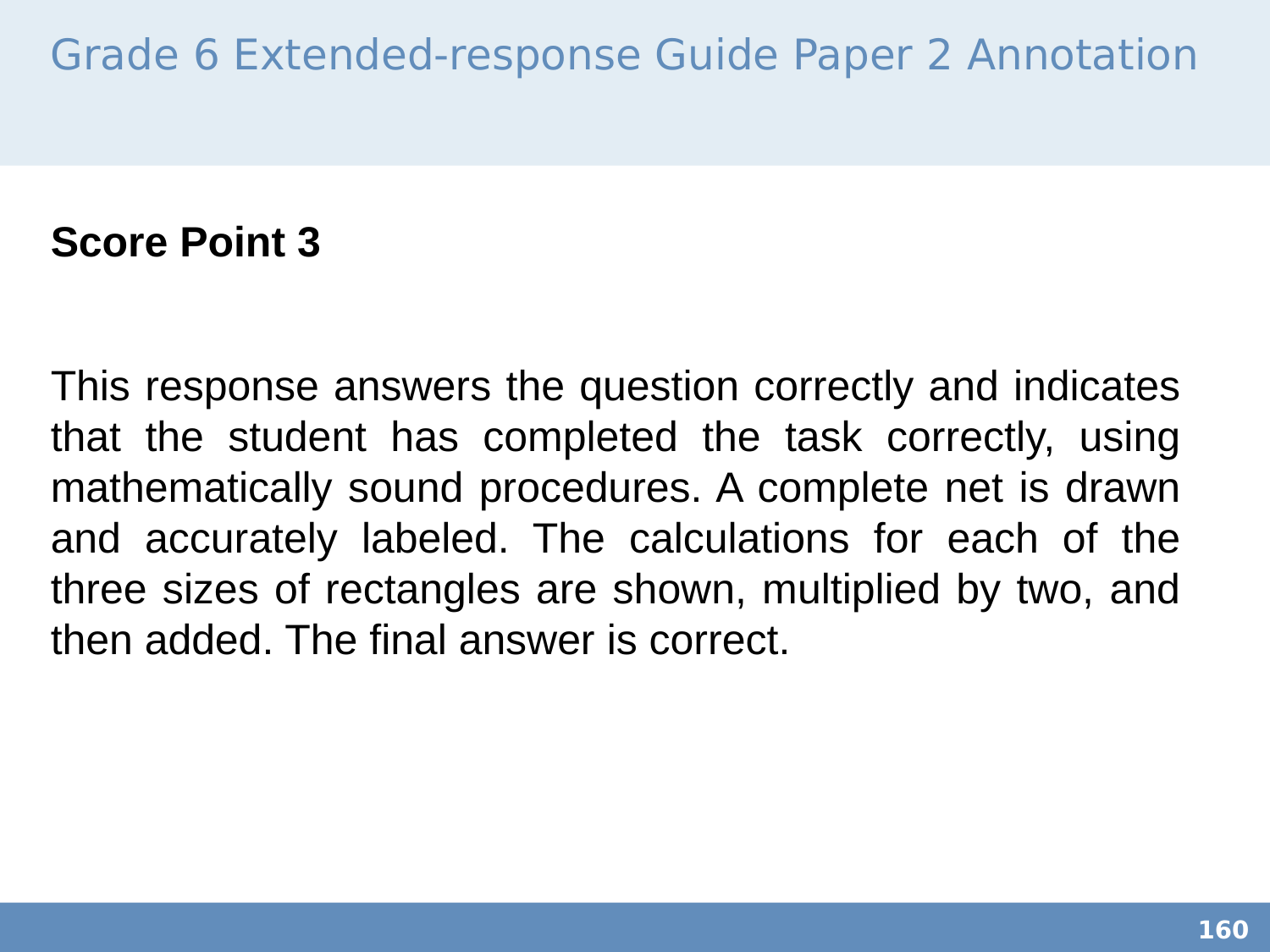

# Grade 6 Extended-response Guide Paper 2 Annotation
Score Point 3

This response answers the question correctly and indicates that the student has completed the task correctly, using mathematically sound procedures. A complete net is drawn and accurately labeled. The calculations for each of the three sizes of rectangles are shown, multiplied by two, and then added. The final answer is correct.
160